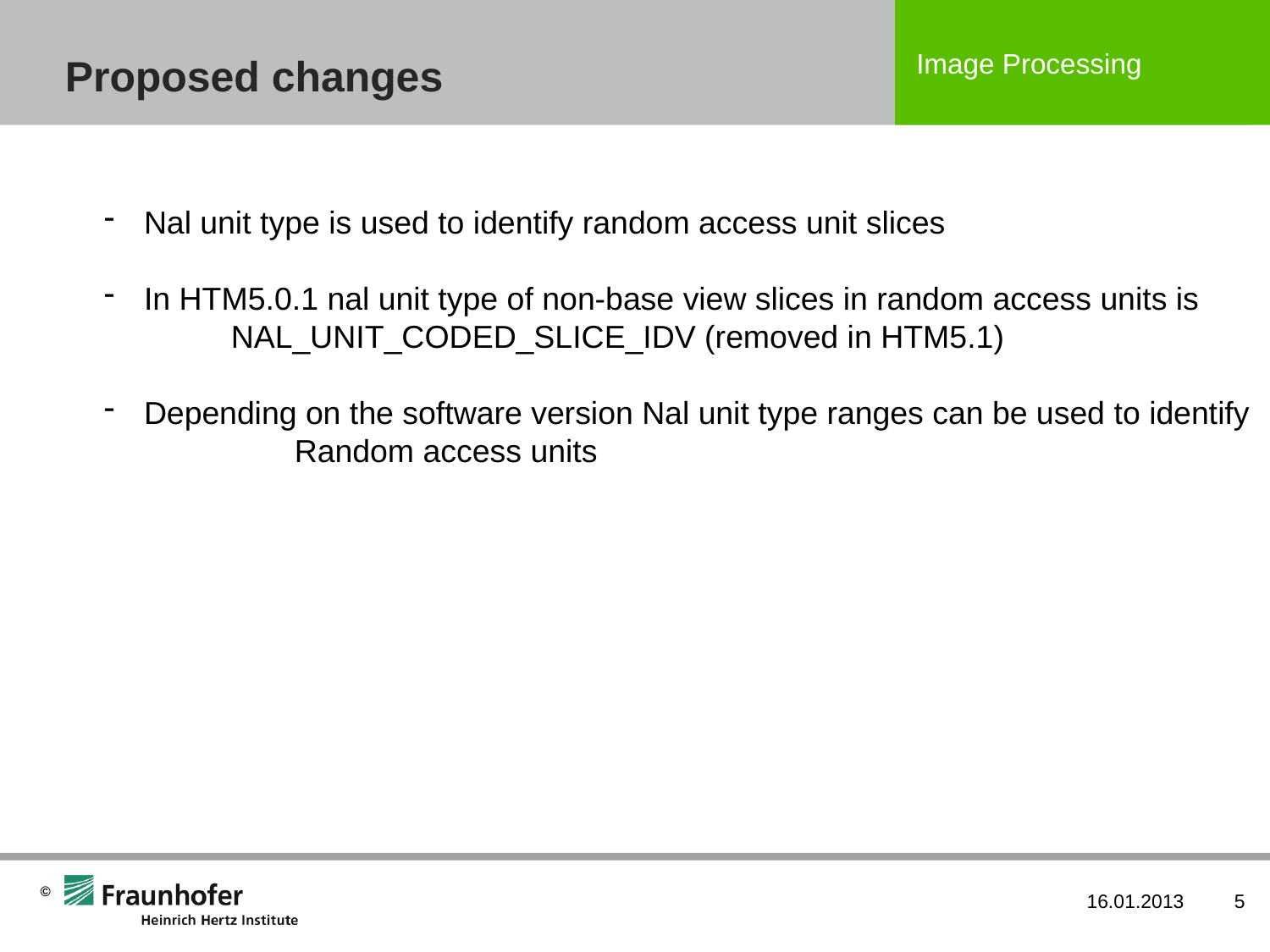

# Proposed changes
Nal unit type is used to identify random access unit slices

In HTM5.0.1 nal unit type of non-base view slices in random access units is
	NAL_UNIT_CODED_SLICE_IDV (removed in HTM5.1)

Depending on the software version Nal unit type ranges can be used to identify
	Random access units
16.01.2013
5